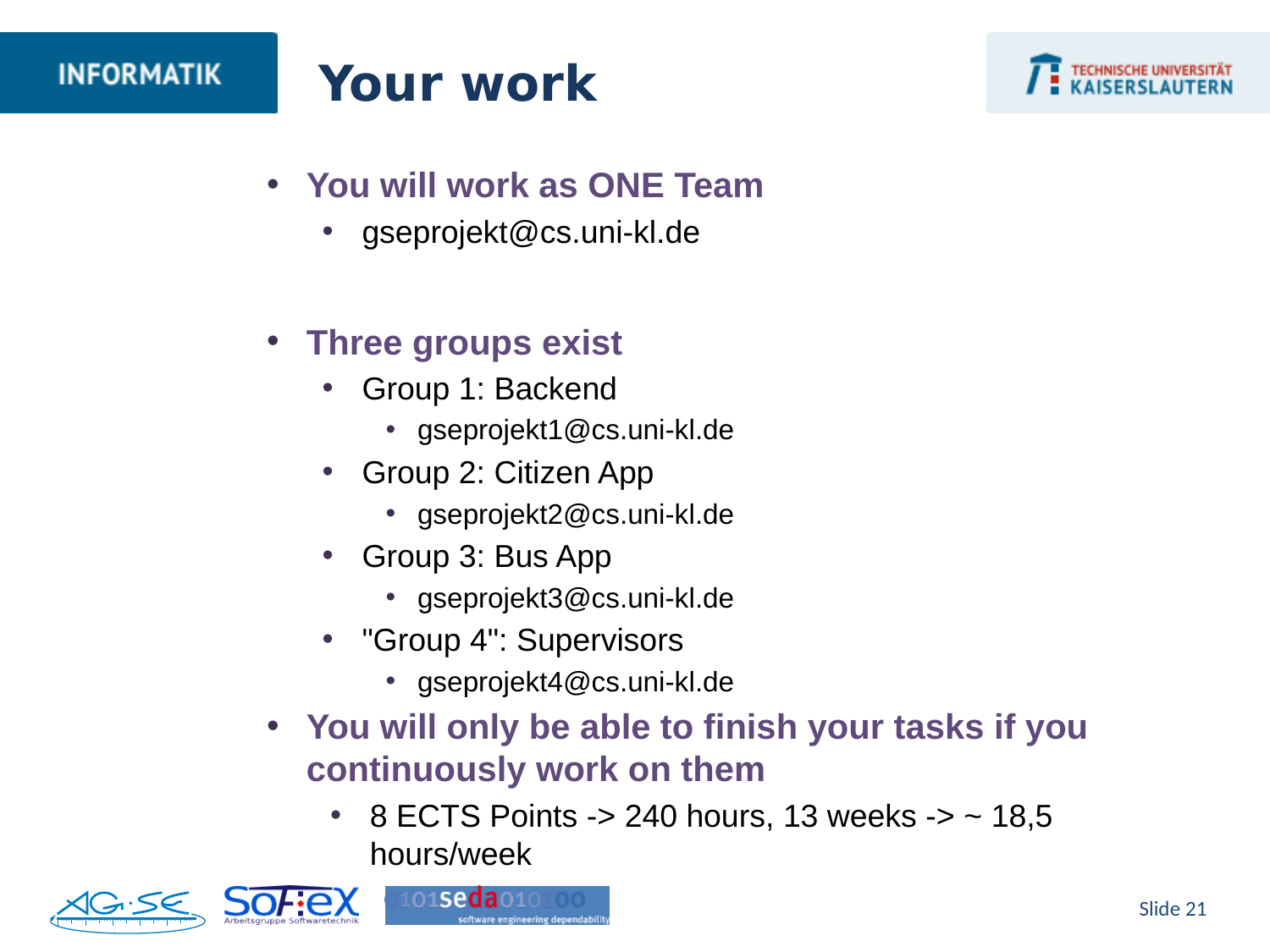

# Your work
You will work as ONE Team
gseprojekt@cs.uni-kl.de

Three groups exist
Group 1: Backend
gseprojekt1@cs.uni-kl.de
Group 2: Citizen App
gseprojekt2@cs.uni-kl.de
Group 3: Bus App
gseprojekt3@cs.uni-kl.de
"Group 4": Supervisors
gseprojekt4@cs.uni-kl.de
You will only be able to finish your tasks if you continuously work on them
8 ECTS Points -> 240 hours, 13 weeks -> ~ 18,5 hours/week